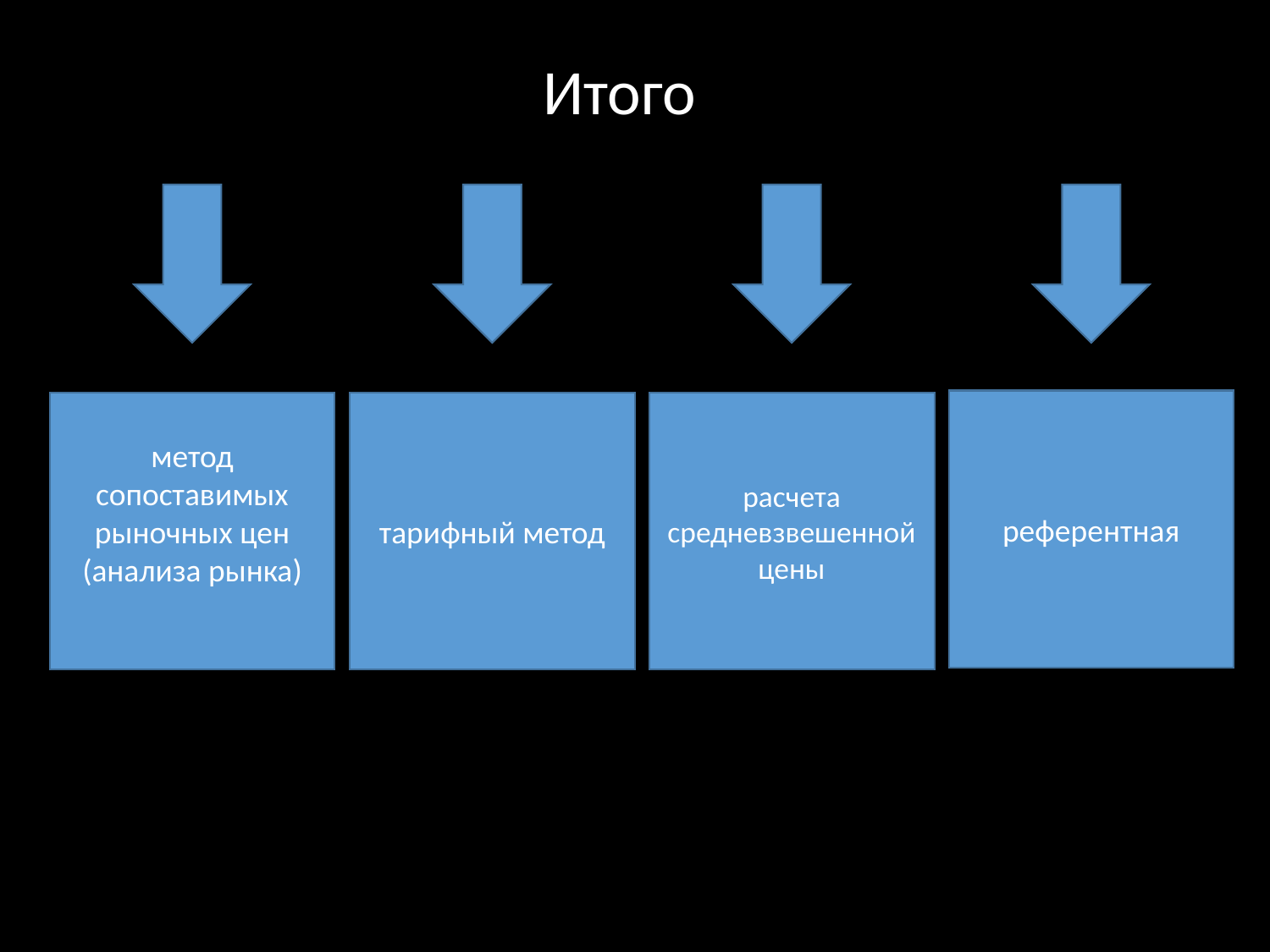

Итого

референтная
метод сопоставимых рыночных цен (анализа рынка)

тарифный метод
расчета средневзвешенной цены